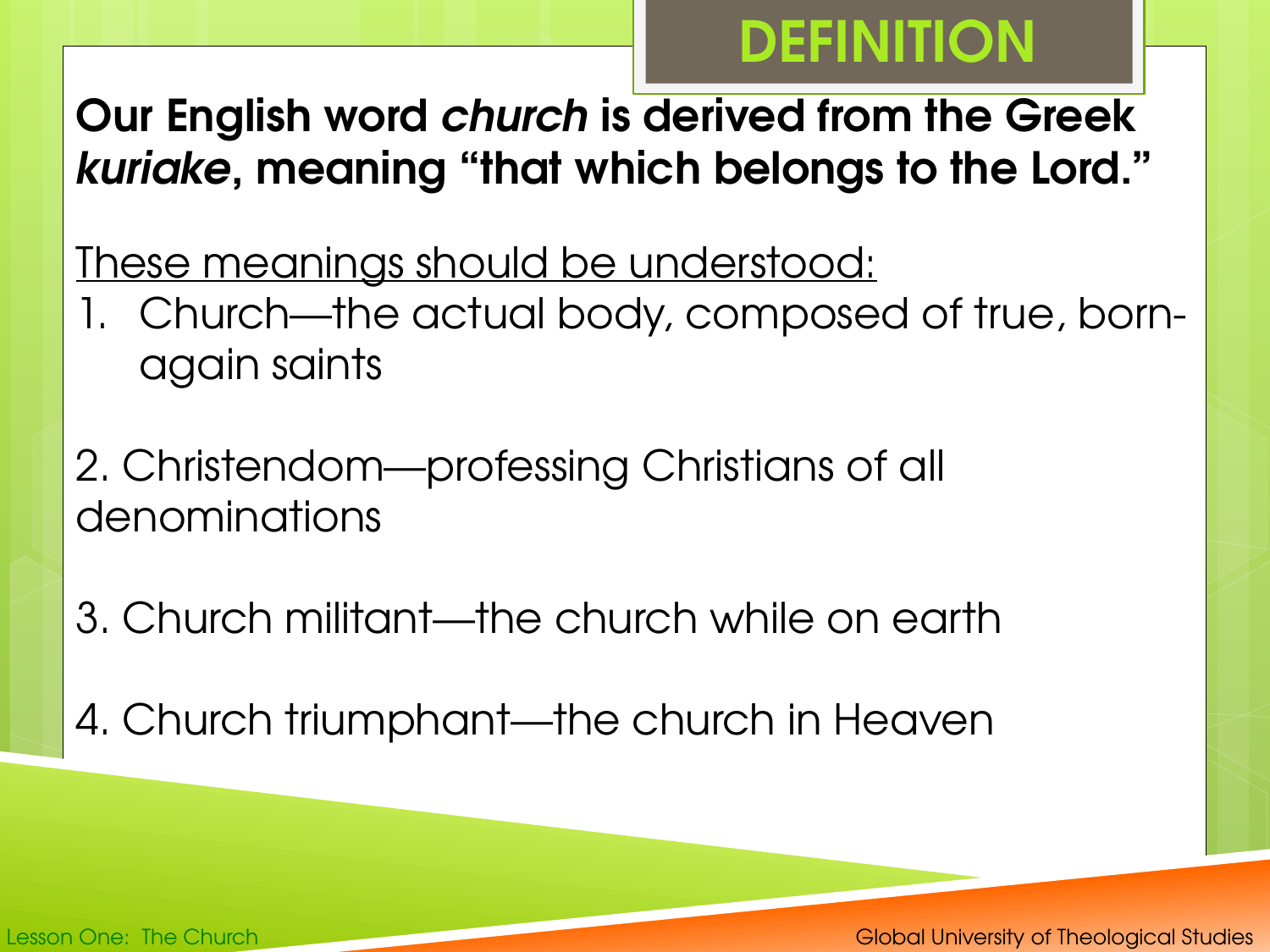

DEFINITION
Our English word church is derived from the Greek kuriake, meaning “that which belongs to the Lord.”

These meanings should be understood:
Church—the actual body, composed of true, born-again saints

2. Christendom—professing Christians of all denominations

3. Church militant—the church while on earth

4. Church triumphant—the church in Heaven
 Global University of Theological Studies
Lesson One:  The Church